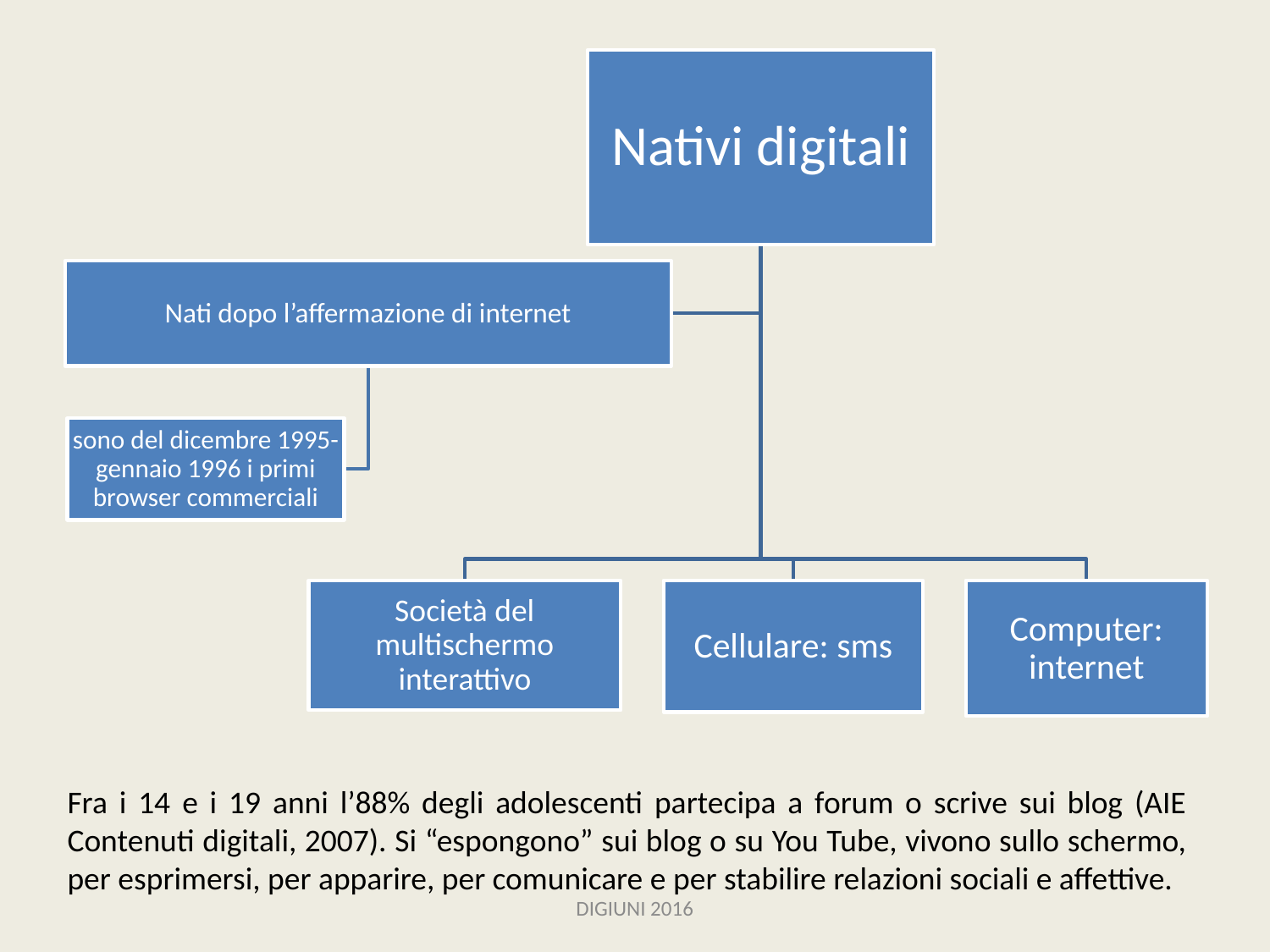

Nativi digitali
Società del multischermo interattivo
Cellulare: sms
Computer: internet
Nati dopo l’affermazione di internet
sono del dicembre 1995-gennaio 1996 i primi browser commerciali
#
Fra i 14 e i 19 anni l’88% degli adolescenti partecipa a forum o scrive sui blog (AIE Contenuti digitali, 2007). Si “espongono” sui blog o su You Tube, vivono sullo schermo, per esprimersi, per apparire, per comunicare e per stabilire relazioni sociali e affettive.
DIGIUNI 2016